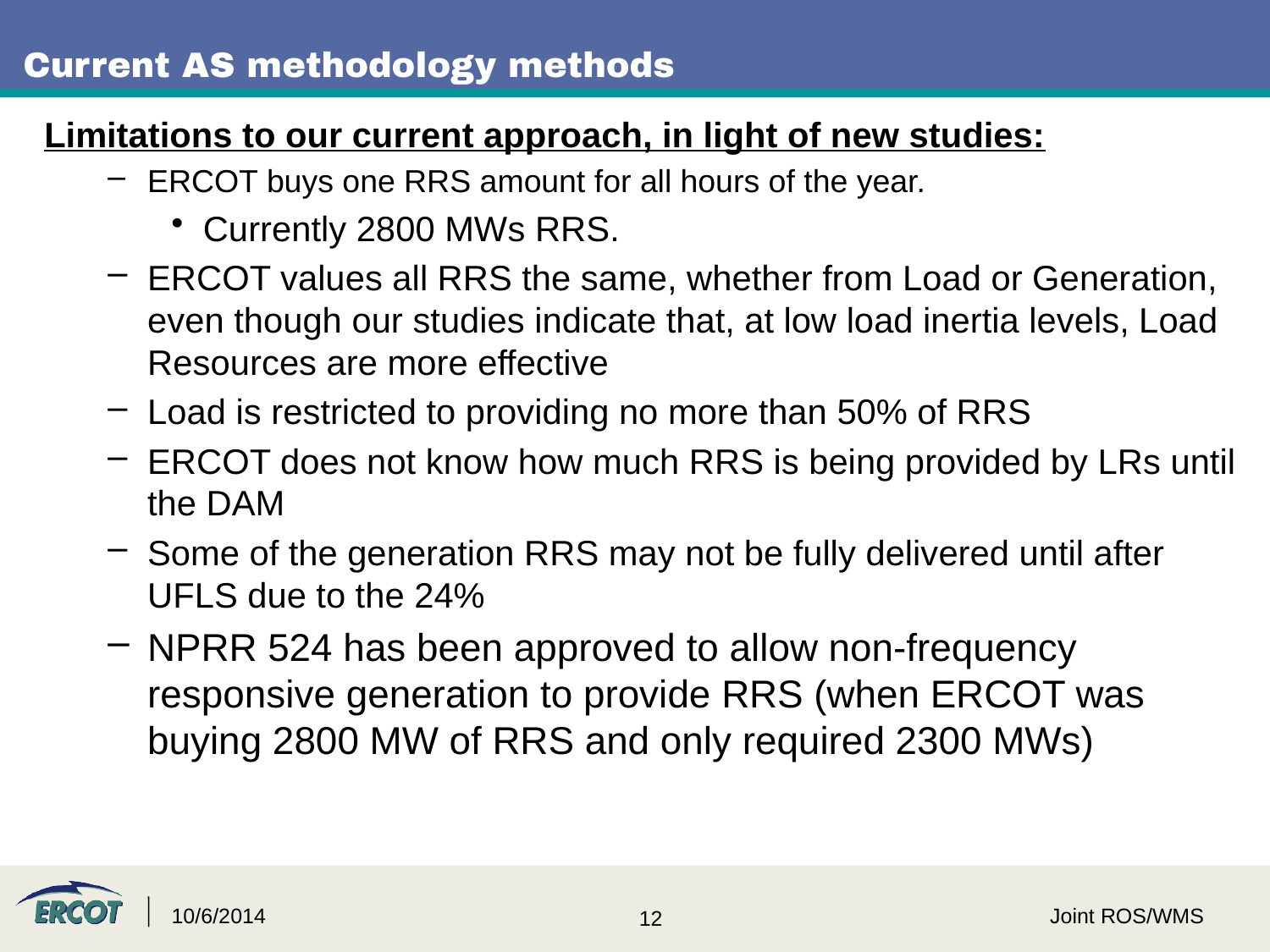

Current AS methodology methods
Limitations to our current approach, in light of new studies:
ERCOT buys one RRS amount for all hours of the year.
Currently 2800 MWs RRS.
ERCOT values all RRS the same, whether from Load or Generation, even though our studies indicate that, at low load inertia levels, Load Resources are more effective
Load is restricted to providing no more than 50% of RRS
ERCOT does not know how much RRS is being provided by LRs until the DAM
Some of the generation RRS may not be fully delivered until after UFLS due to the 24%
NPRR 524 has been approved to allow non-frequency responsive generation to provide RRS (when ERCOT was buying 2800 MW of RRS and only required 2300 MWs)

10/6/2014
Joint ROS/WMS